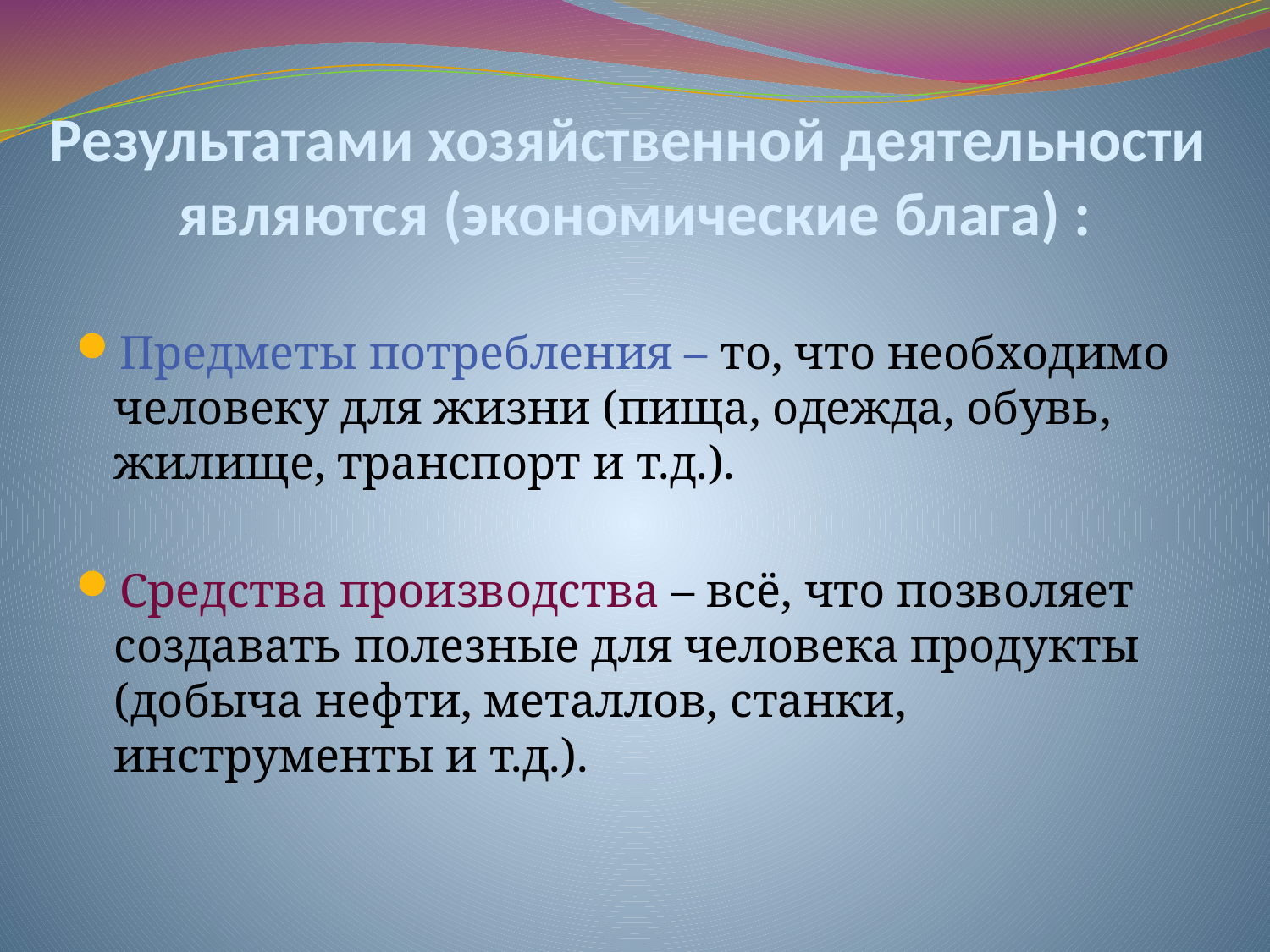

# Результатами хозяйственной деятельности  являются (экономические блага) :
Предметы потребления – то, что необходимо человеку для жизни (пища, одежда, обувь, жилище, транспорт и т.д.).

Средства производства – всё, что позволяет создавать полезные для человека продукты (добыча нефти, металлов, станки, инструменты и т.д.).